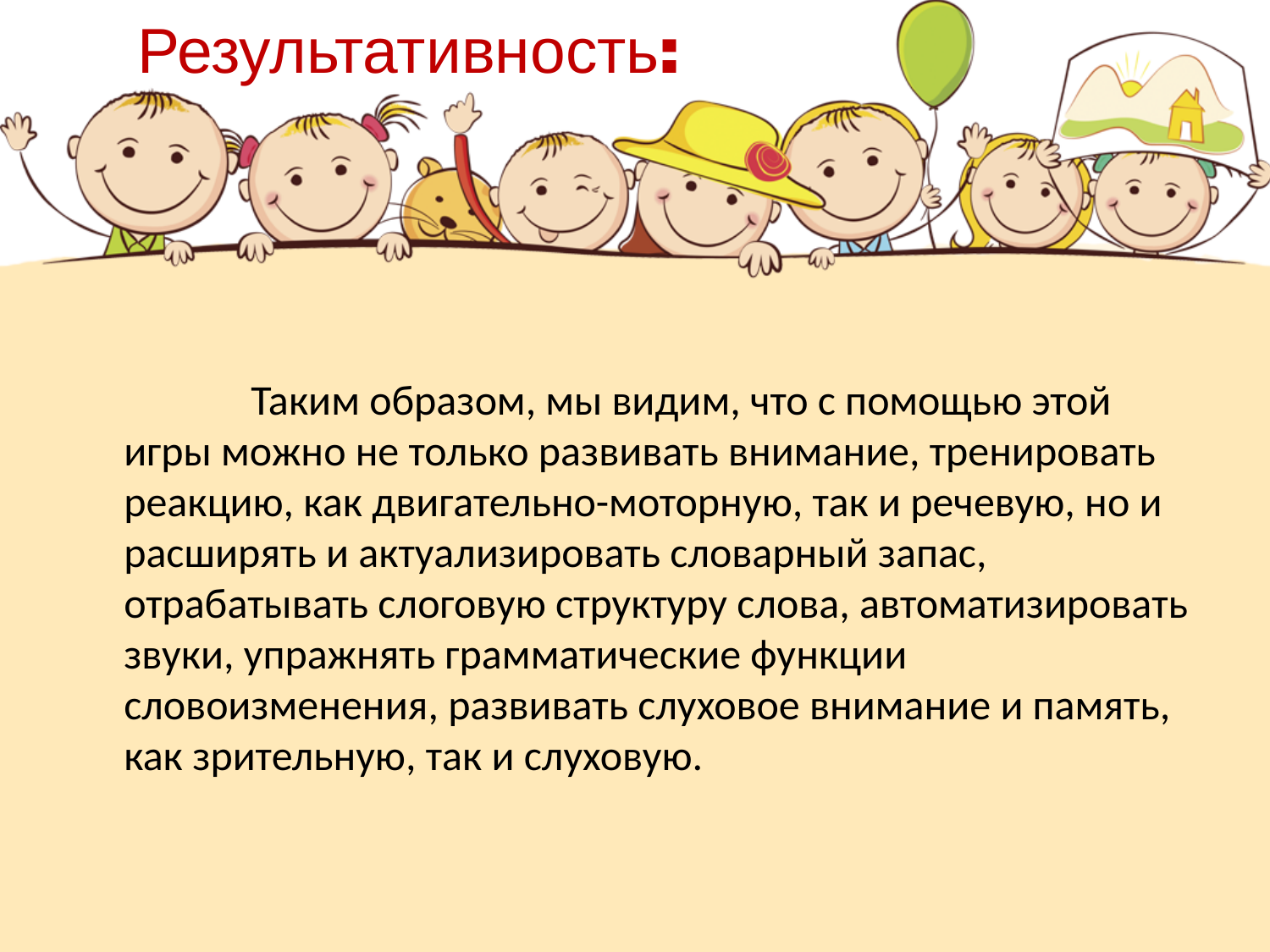

# Результативность:

		Таким образом, мы видим, что с помощью этой игры можно не только развивать внимание, тренировать реакцию, как двигательно-моторную, так и речевую, но и расширять и актуализировать словарный запас, отрабатывать слоговую структуру слова, автоматизировать звуки, упражнять грамматические функции словоизменения, развивать слуховое внимание и память, как зрительную, так и слуховую.